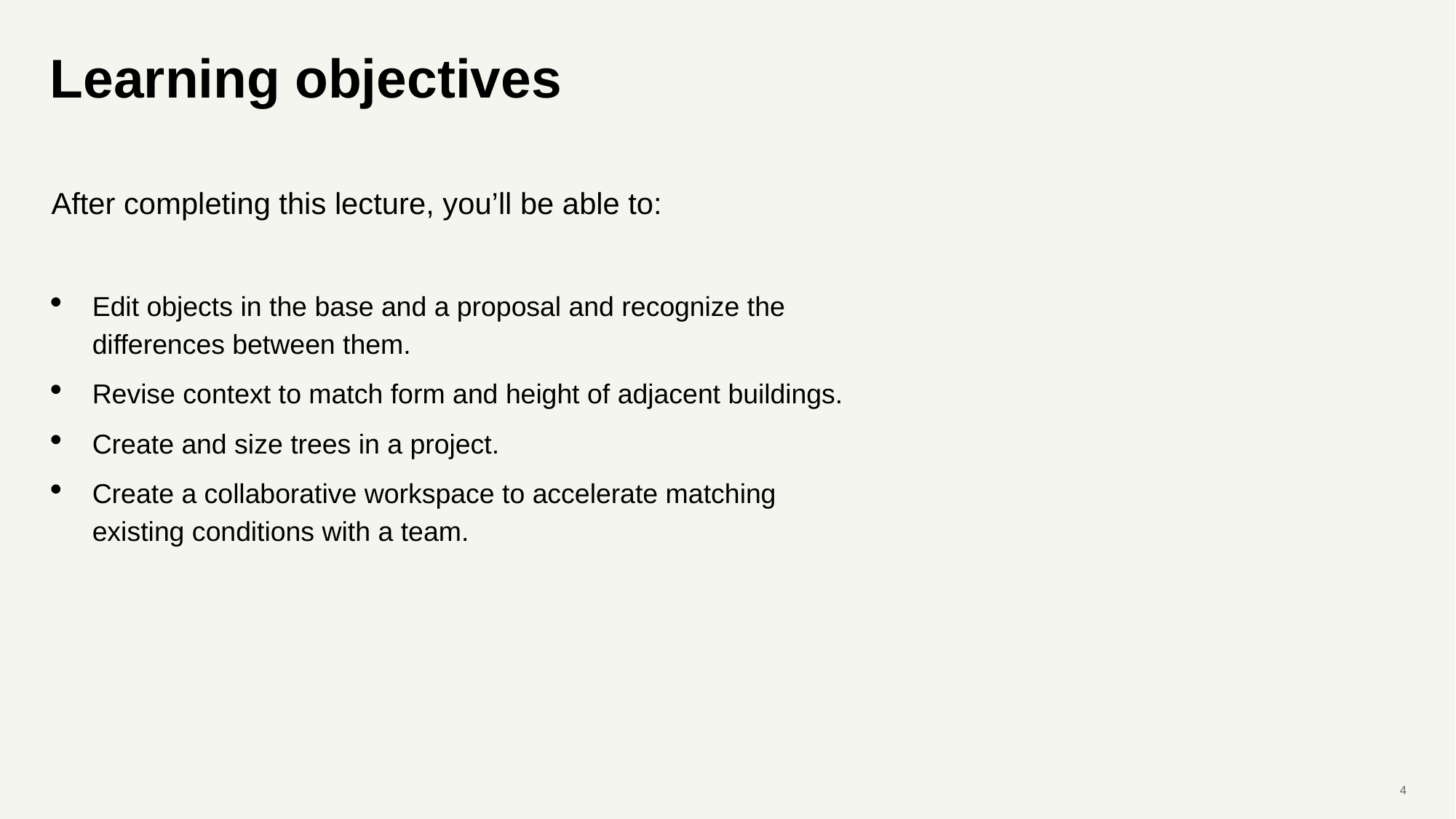

# Learning objectives
After completing this lecture, you’ll be able to:

Edit objects in the base and a proposal and recognize the differences between them.
Revise context to match form and height of adjacent buildings.
Create and size trees in a project.
Create a collaborative workspace to accelerate matching existing conditions with a team.
4